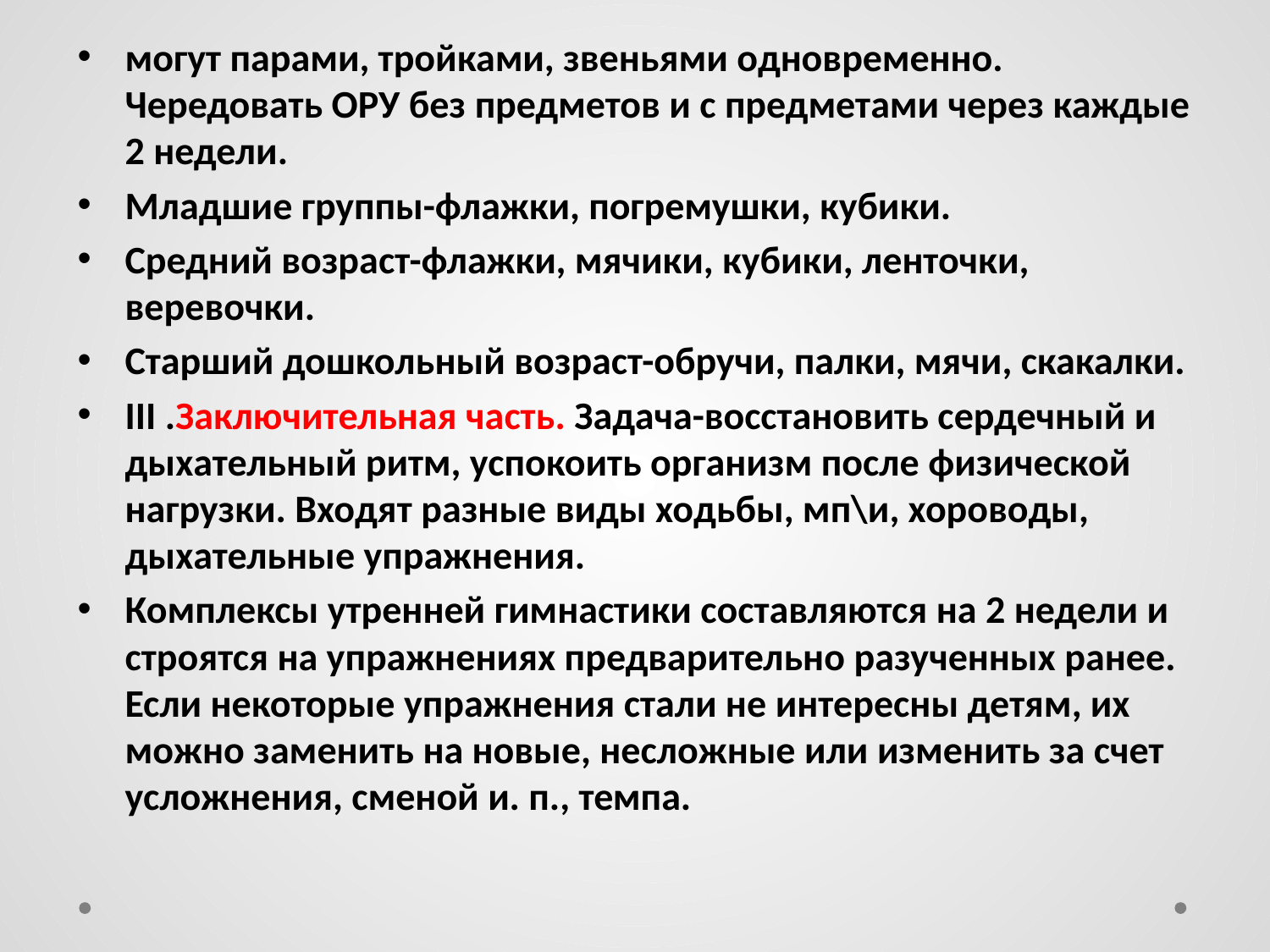

могут парами, тройками, звеньями одновременно. Чередовать ОРУ без предметов и с предметами через каждые 2 недели.
Младшие группы-флажки, погремушки, кубики.
Средний возраст-флажки, мячики, кубики, ленточки, веревочки.
Старший дошкольный возраст-обручи, палки, мячи, скакалки.
III .Заключительная часть. Задача-восстановить сердечный и дыхательный ритм, успокоить организм после физической нагрузки. Входят разные виды ходьбы, мп\и, хороводы, дыхательные упражнения.
Комплексы утренней гимнастики составляются на 2 недели и строятся на упражнениях предварительно разученных ранее. Если некоторые упражнения стали не интересны детям, их можно заменить на новые, несложные или изменить за счет усложнения, сменой и. п., темпа.